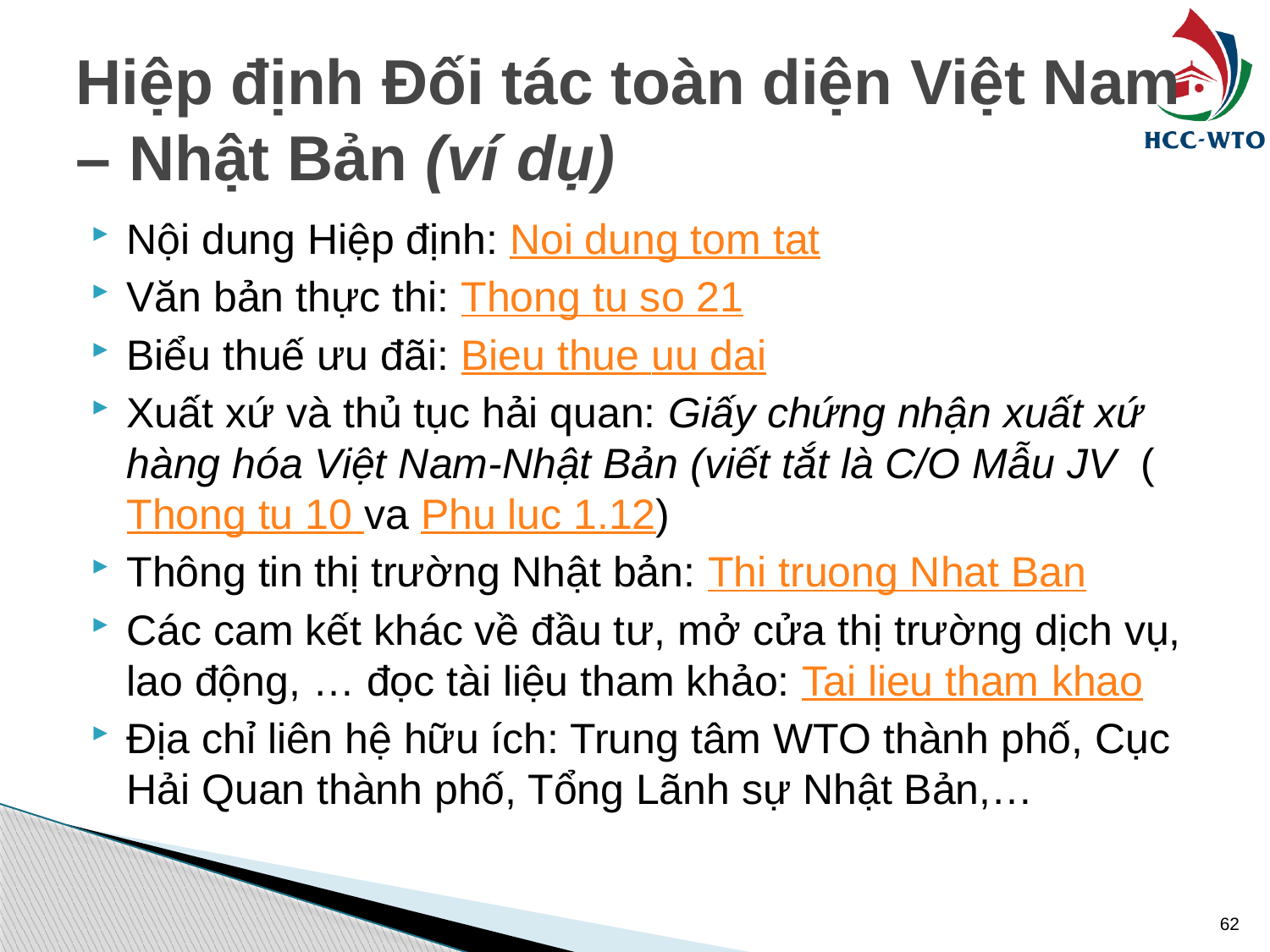

# Hiệp định Đối tác toàn diện Việt Nam – Nhật Bản (ví dụ)
Nội dung Hiệp định: Noi dung tom tat
Văn bản thực thi: Thong tu so 21
Biểu thuế ưu đãi: Bieu thue uu dai
Xuất xứ và thủ tục hải quan: Giấy chứng nhận xuất xứ hàng hóa Việt Nam-Nhật Bản (viết tắt là C/O Mẫu JV  (Thong tu 10 va Phu luc 1.12)
Thông tin thị trường Nhật bản: Thi truong Nhat Ban
Các cam kết khác về đầu tư, mở cửa thị trường dịch vụ, lao động, … đọc tài liệu tham khảo: Tai lieu tham khao
Địa chỉ liên hệ hữu ích: Trung tâm WTO thành phố, Cục Hải Quan thành phố, Tổng Lãnh sự Nhật Bản,…

62